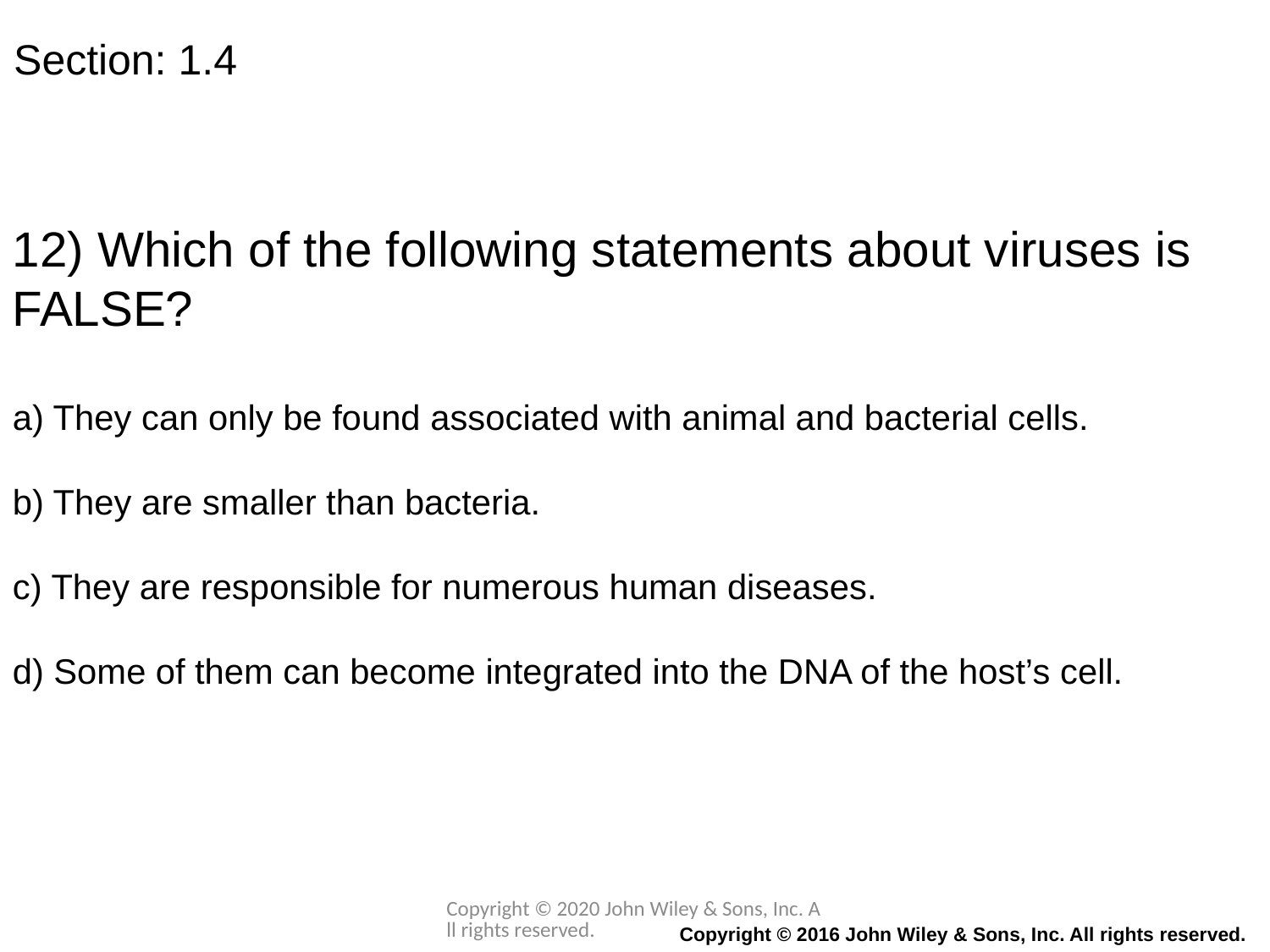

Section: 1.4

12) Which of the following statements about viruses is FALSE?

a) They can only be found associated with animal and bacterial cells.

b) They are smaller than bacteria.

c) They are responsible for numerous human diseases.

d) Some of them can become integrated into the DNA of the host’s cell.
Copyright © 2020 John Wiley & Sons, Inc. All rights reserved.
Copyright © 2016 John Wiley & Sons, Inc. All rights reserved.